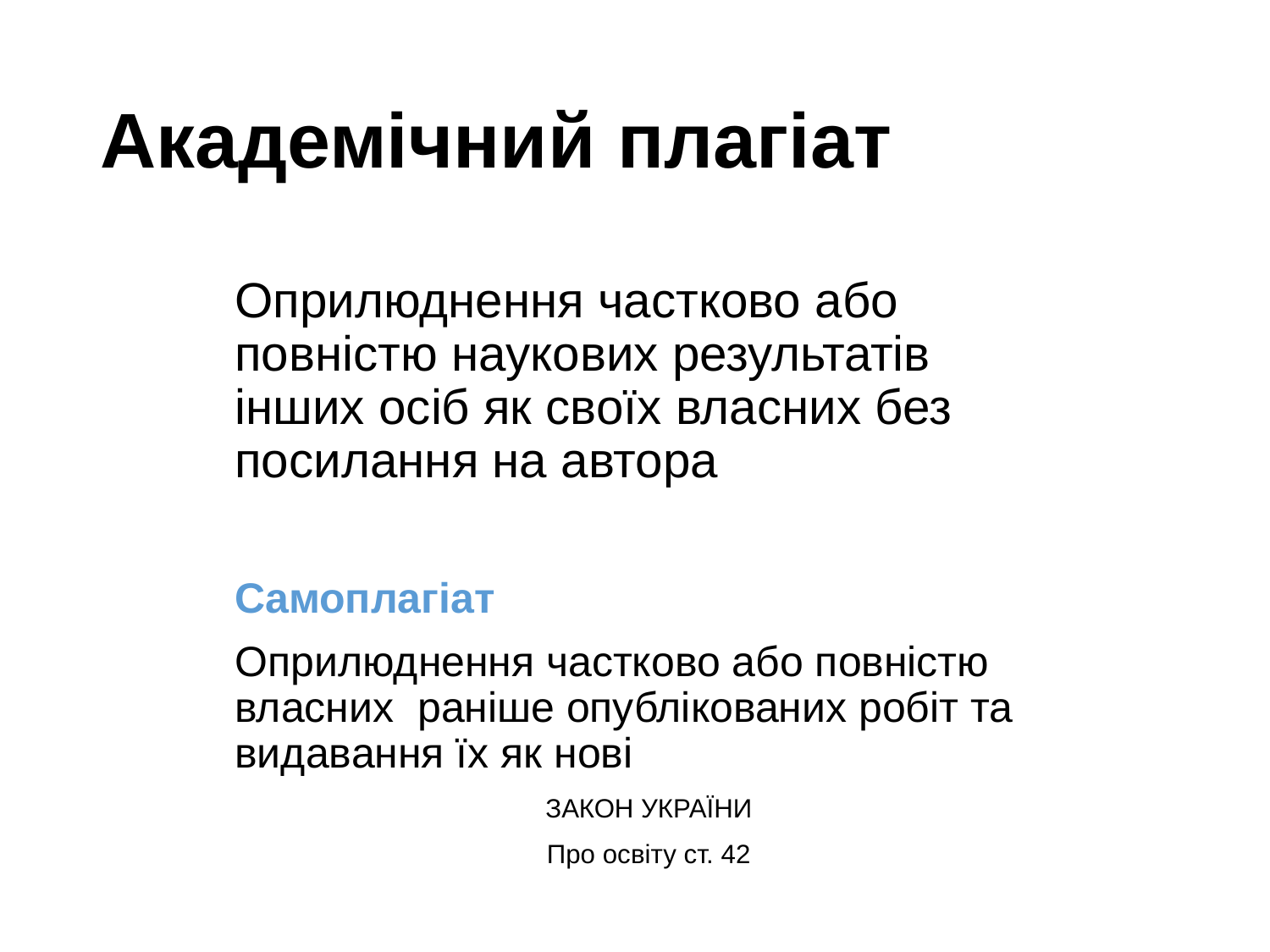

# Академічний плагіат
Оприлюднення частково або повністю наукових результатів інших осіб як своїх власних без посилання на автора

Cамоплагіат
Оприлюднення частково або повністю  власних  раніше опублікованих робіт та видавання їх як нові
ЗАКОН УКРАЇНИ
Про освіту ст. 42